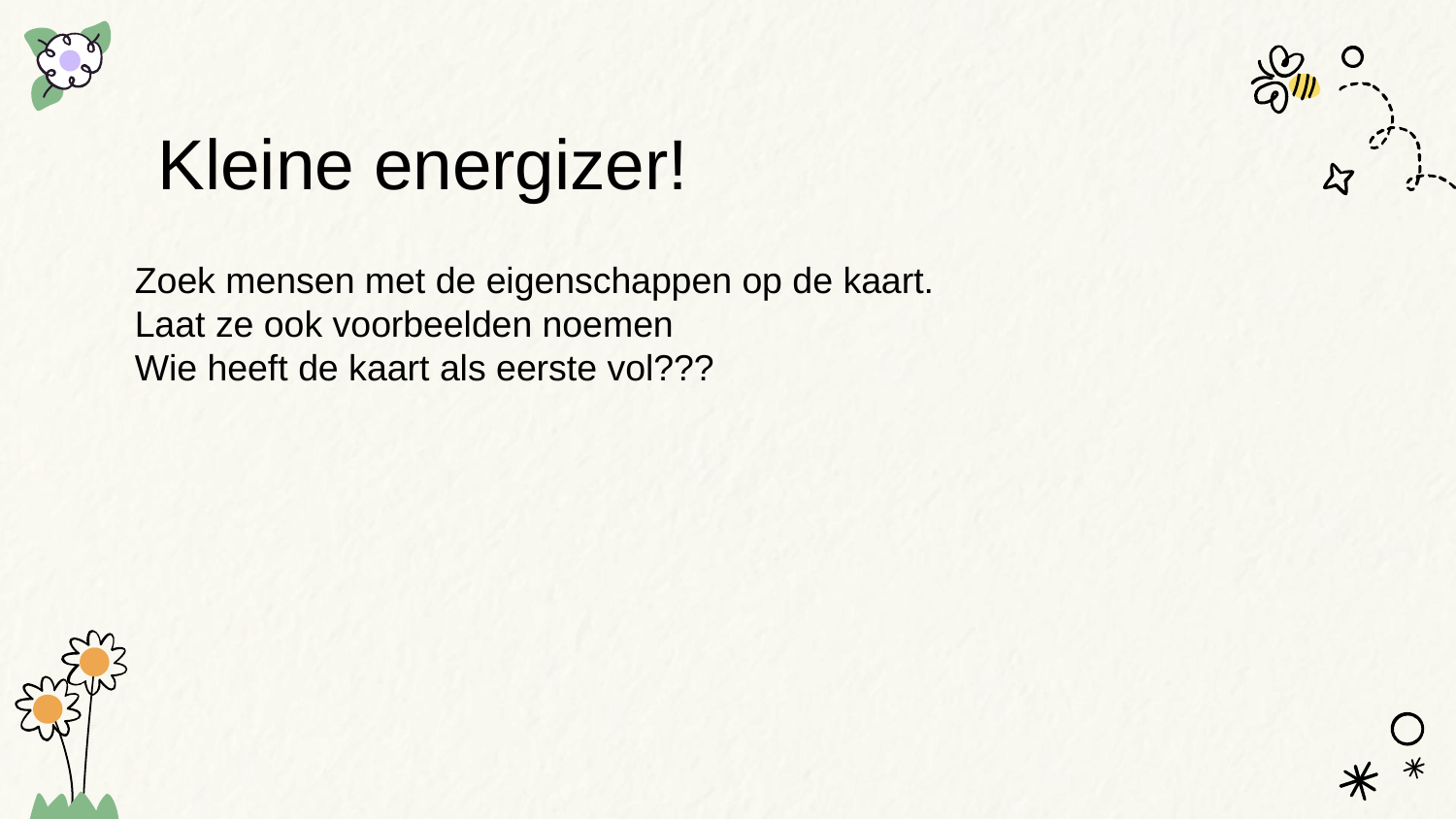

# Kleine energizer!

Zoek mensen met de eigenschappen op de kaart.
Laat ze ook voorbeelden noemen
Wie heeft de kaart als eerste vol???